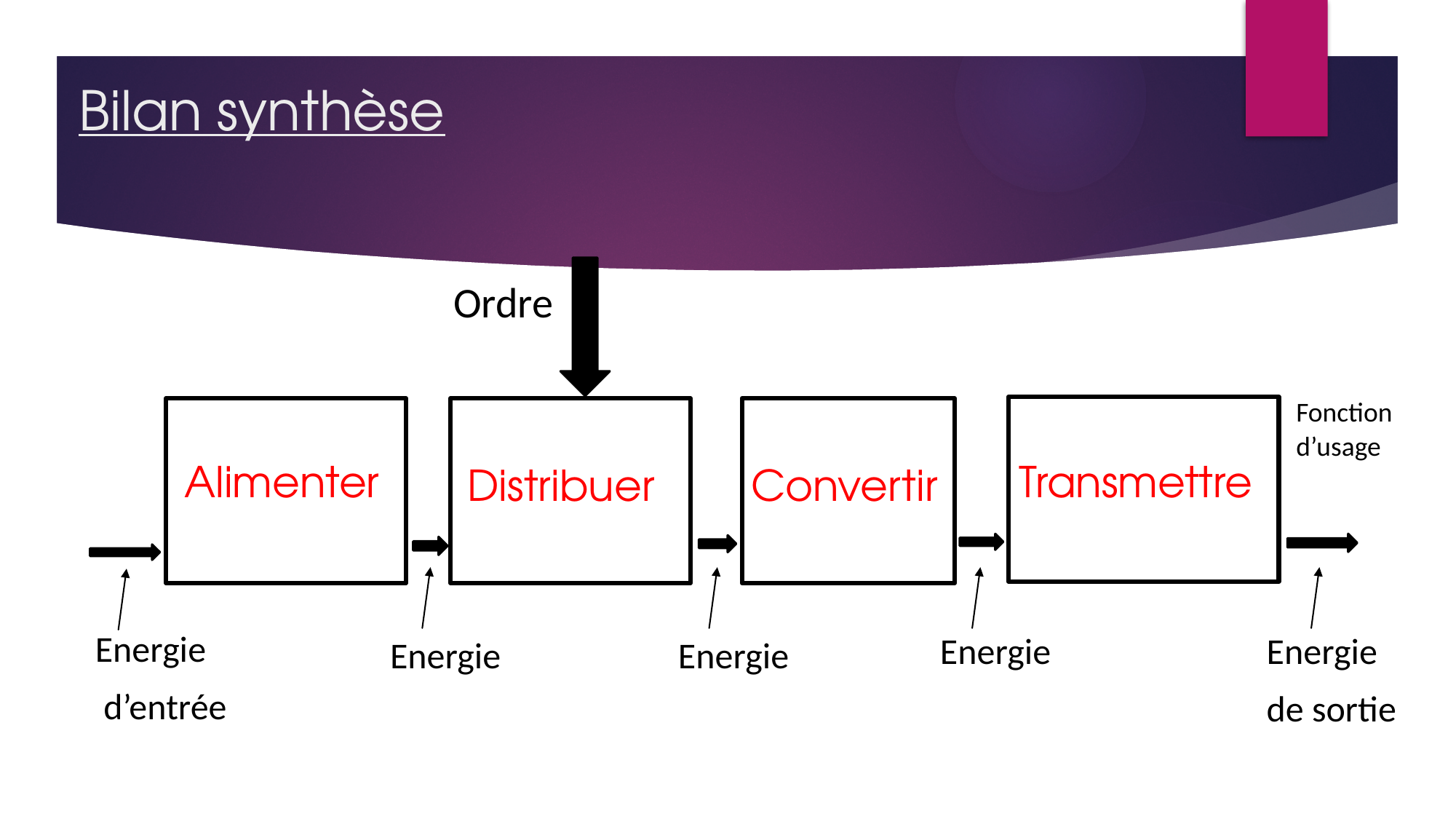

Bilan synthèse
Ordre

Fonction d’usage

Energie
 d’entrée
Energie
de sortie
Energie
Energie
Energie
Alimenter
Transmettre
Convertir
Distribuer